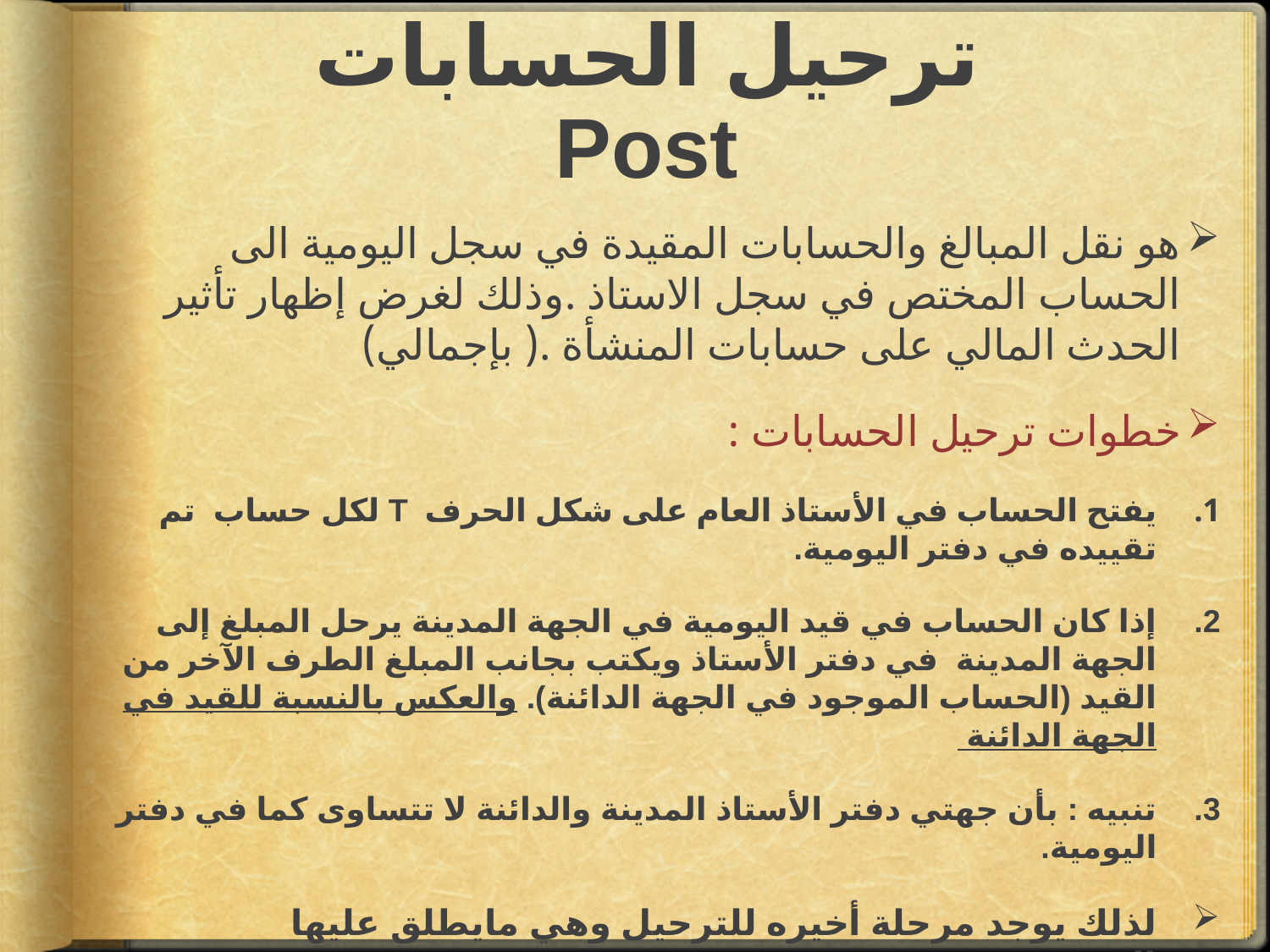

# ترحيل الحسابات Post
هو نقل المبالغ والحسابات المقيدة في سجل اليومية الى الحساب المختص في سجل الاستاذ .وذلك لغرض إظهار تأثير الحدث المالي على حسابات المنشأة .( بإجمالي)
خطوات ترحيل الحسابات :
يفتح الحساب في الأستاذ العام على شكل الحرف  T لكل حساب  تم تقييده في دفتر اليومية.
إذا كان الحساب في قيد اليومية في الجهة المدينة يرحل المبلغ إلى الجهة المدينة  في دفتر الأستاذ ويكتب بجانب المبلغ الطرف الآخر من القيد (الحساب الموجود في الجهة الدائنة). والعكس بالنسبة للقيد في الجهة الدائنة
تنبيه : بأن جهتي دفتر الأستاذ المدينة والدائنة لا تتساوى كما في دفتر اليومية.
لذلك يوجد مرحلة أخيره للترحيل وهي مايطلق عليها التــــــرصيـــــد